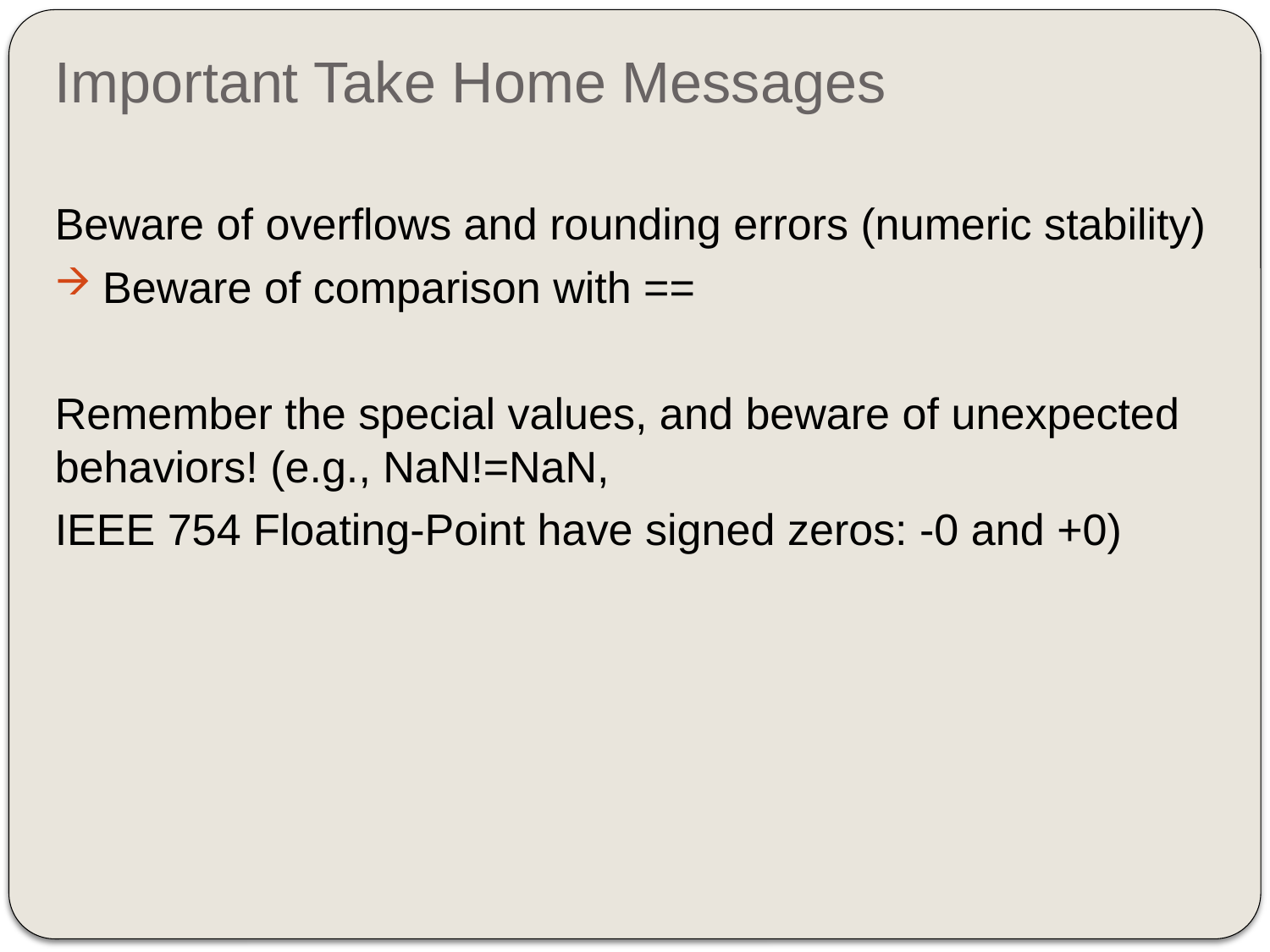

# Important Take Home Messages

Beware of overflows and rounding errors (numeric stability)
Beware of comparison with ==

Remember the special values, and beware of unexpected behaviors! (e.g., NaN!=NaN,
IEEE 754 Floating-Point have signed zeros: -0 and +0)